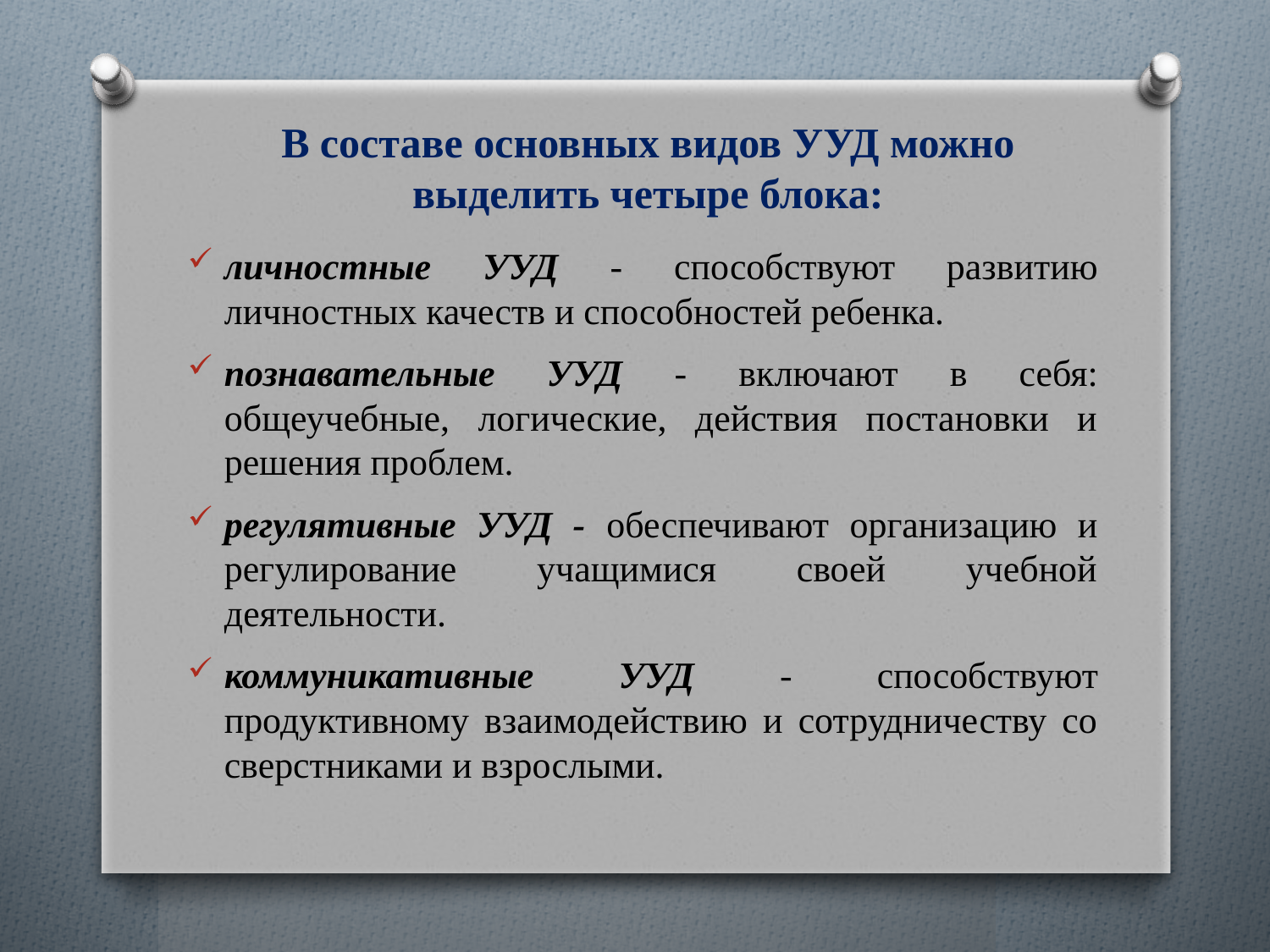

# В составе основных видов УУД можно выделить четыре блока:
личностные УУД - способствуют развитию личностных качеств и способностей ребенка.
познавательные УУД - включают в себя: общеучебные, логические, действия постановки и решения проблем.
регулятивные УУД - обеспечивают организацию и регулирование учащимися своей учебной деятельности.
коммуникативные УУД - способствуют продуктивному взаимодействию и сотрудничеству со сверстниками и взрослыми.